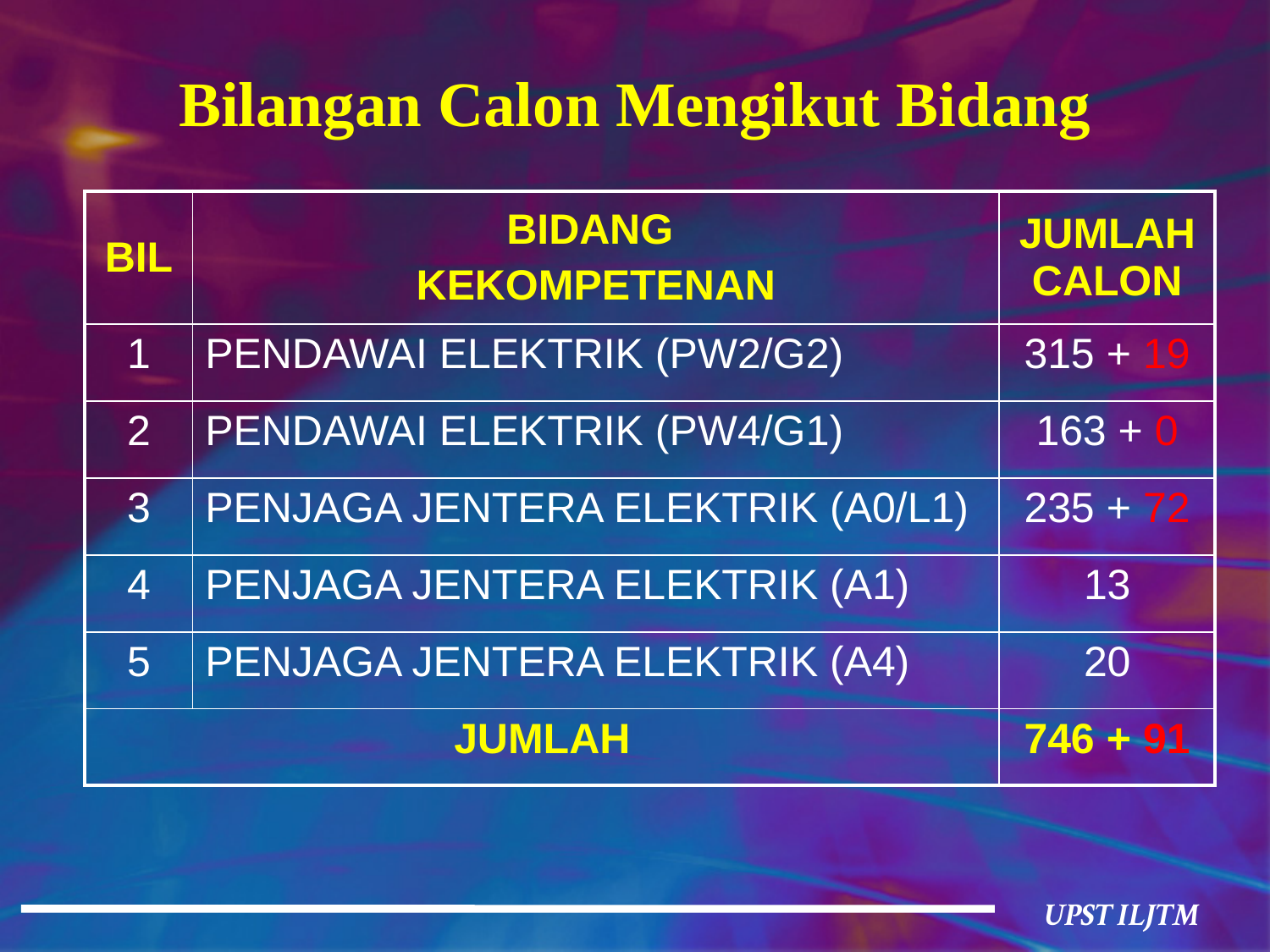

# Bilangan Calon Mengikut Bidang
| BIL | BIDANG KEKOMPETENAN | JUMLAH CALON |
| --- | --- | --- |
| 1 | PENDAWAI ELEKTRIK (PW2/G2) | 315 + 19 |
| 2 | PENDAWAI ELEKTRIK (PW4/G1) | 163 + 0 |
| 3 | PENJAGA JENTERA ELEKTRIK (A0/L1) | 235 + 72 |
| 4 | PENJAGA JENTERA ELEKTRIK (A1) | 13 |
| 5 | PENJAGA JENTERA ELEKTRIK (A4) | 20 |
| JUMLAH |  | 746 + 91 |
UPST ILJTM